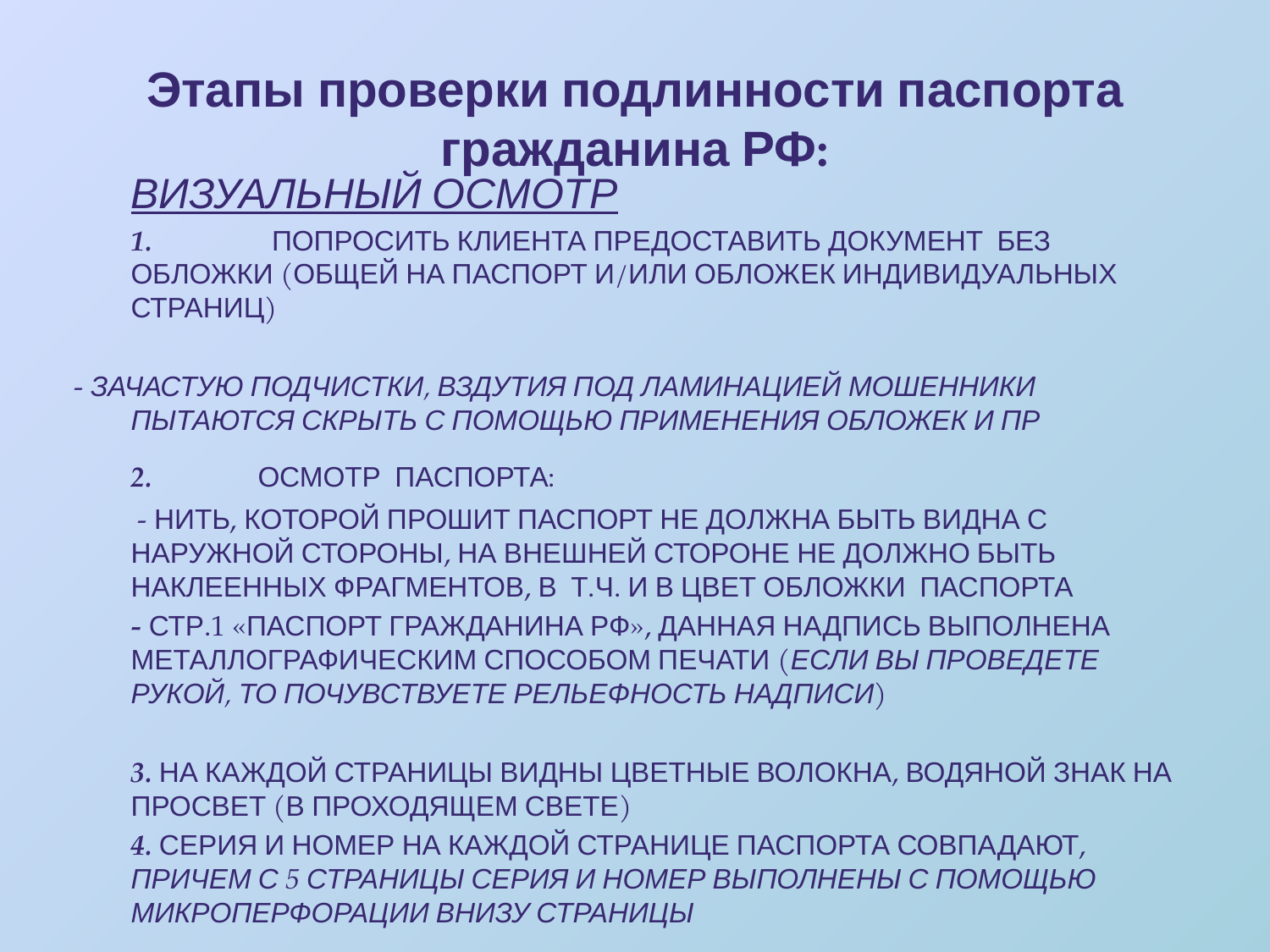

# Этапы проверки подлинности паспорта гражданина РФ:
	Визуальный осмотр
	1.	  Попросить клиента предоставить документ  без  обложки (общей на паспорт и/или обложек индивидуальных страниц)

 - зачастую подчистки, вздутия под ламинацией мошенники пытаются скрыть с помощью применения обложек и пр
	2.	осмотр  паспорта:
	 - нить, которой прошит паспорт не должна быть видна с наружной стороны, на внешней стороне не должно быть наклеенных фрагментов, в  т.ч. И в цвет обложки  паспорта
	- стр.1 «паспорт гражданина РФ», данная надпись выполнена металлографическим способом печати (если Вы проведете рукой, то почувствуете рельефность надписи)

	3. на каждой страницы видны цветные волокна, водяной знак на просвет (в проходящем свете)
	4. серия и номер на каждой странице паспорта совпадают, причем с 5 страницы серия и номер выполнены с помощью микроперфорации внизу страницы